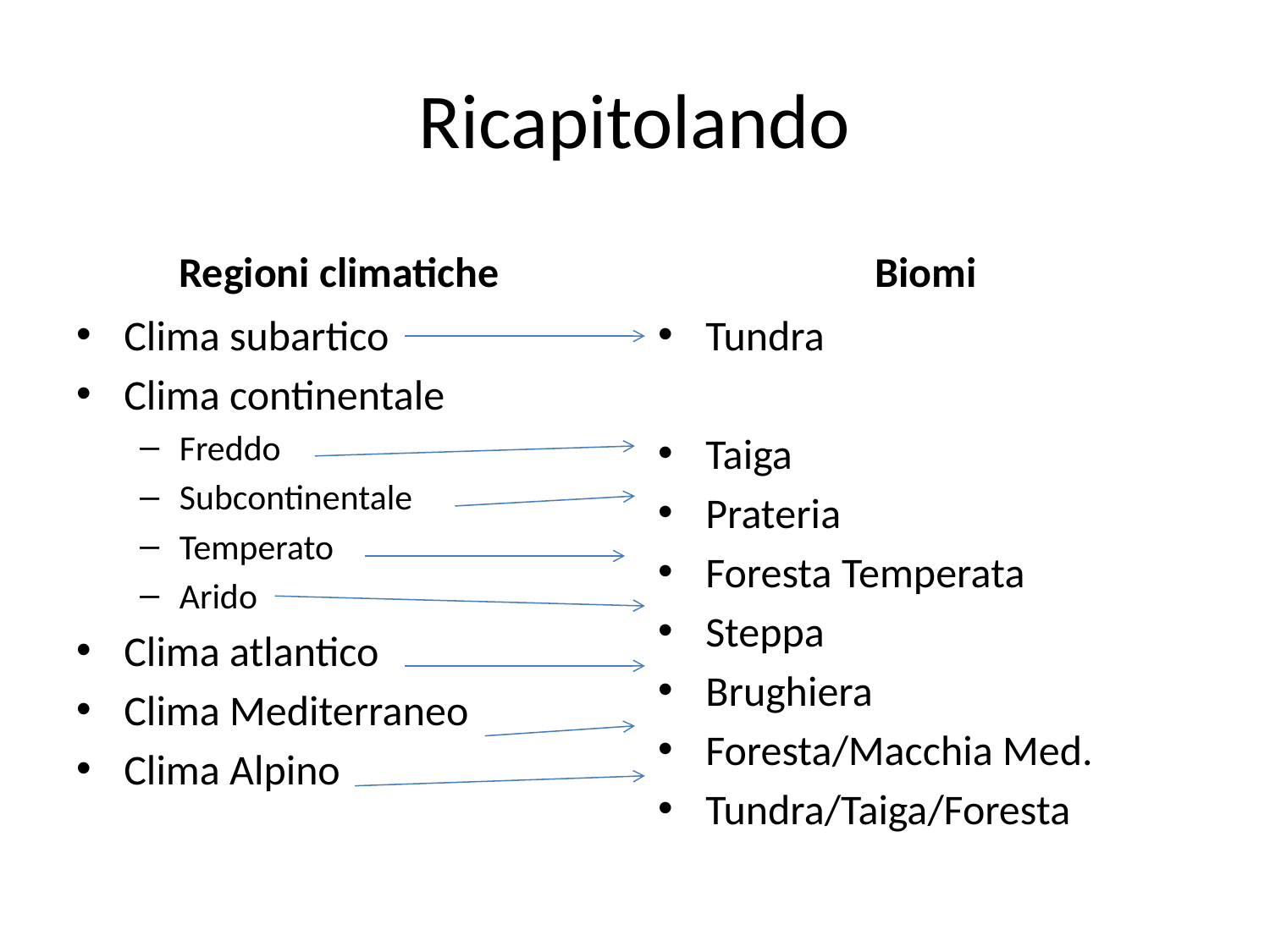

# Ricapitolando
Regioni climatiche
Biomi
Clima subartico
Clima continentale
Freddo
Subcontinentale
Temperato
Arido
Clima atlantico
Clima Mediterraneo
Clima Alpino

Tundra

Taiga
Prateria
Foresta Temperata
Steppa
Brughiera
Foresta/Macchia Med.
Tundra/Taiga/Foresta